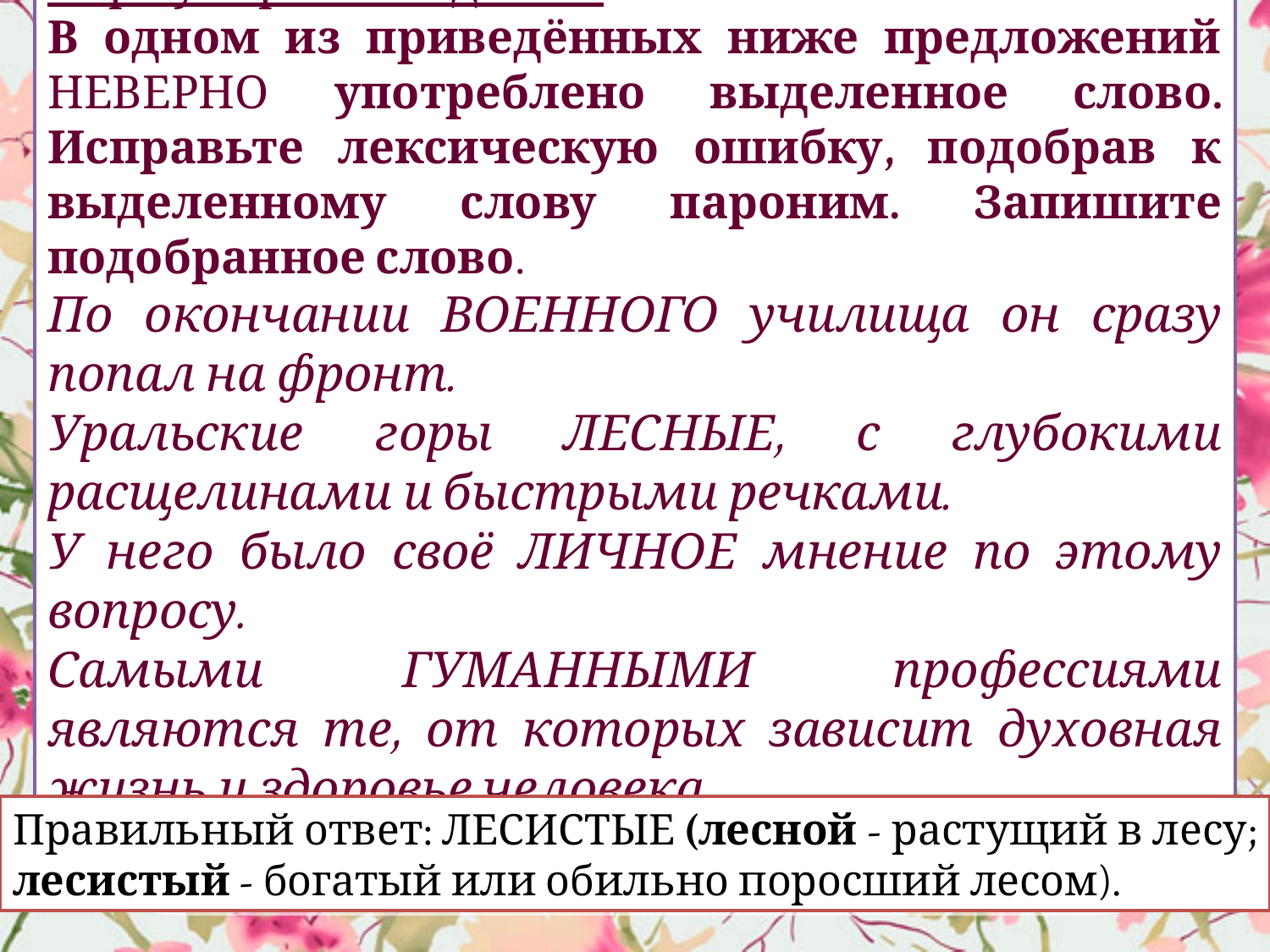

Формулировка задания:
В одном из приведённых ниже предложений НЕВЕРНО употреблено выделенное слово. Исправьте лексическую ошибку, подобрав к выделенному слову пароним. Запишите подобранное слово.
По окончании ВОЕННОГО училища он сразу попал на фронт.
Уральские горы ЛЕСНЫЕ, с глубокими расщелинами и быстрыми речками.
У него было своё ЛИЧНОЕ мнение по этому вопросу.
Самыми ГУМАННЫМИ профессиями являются те, от которых зависит духовная жизнь и здоровье человека.
Бабушка растапливала ГЛИНЯНЫЙ очаг.
Правильный ответ: ЛЕСИСТЫЕ (лесной - растущий в лесу; лесистый - богатый или обильно поросший лесом).